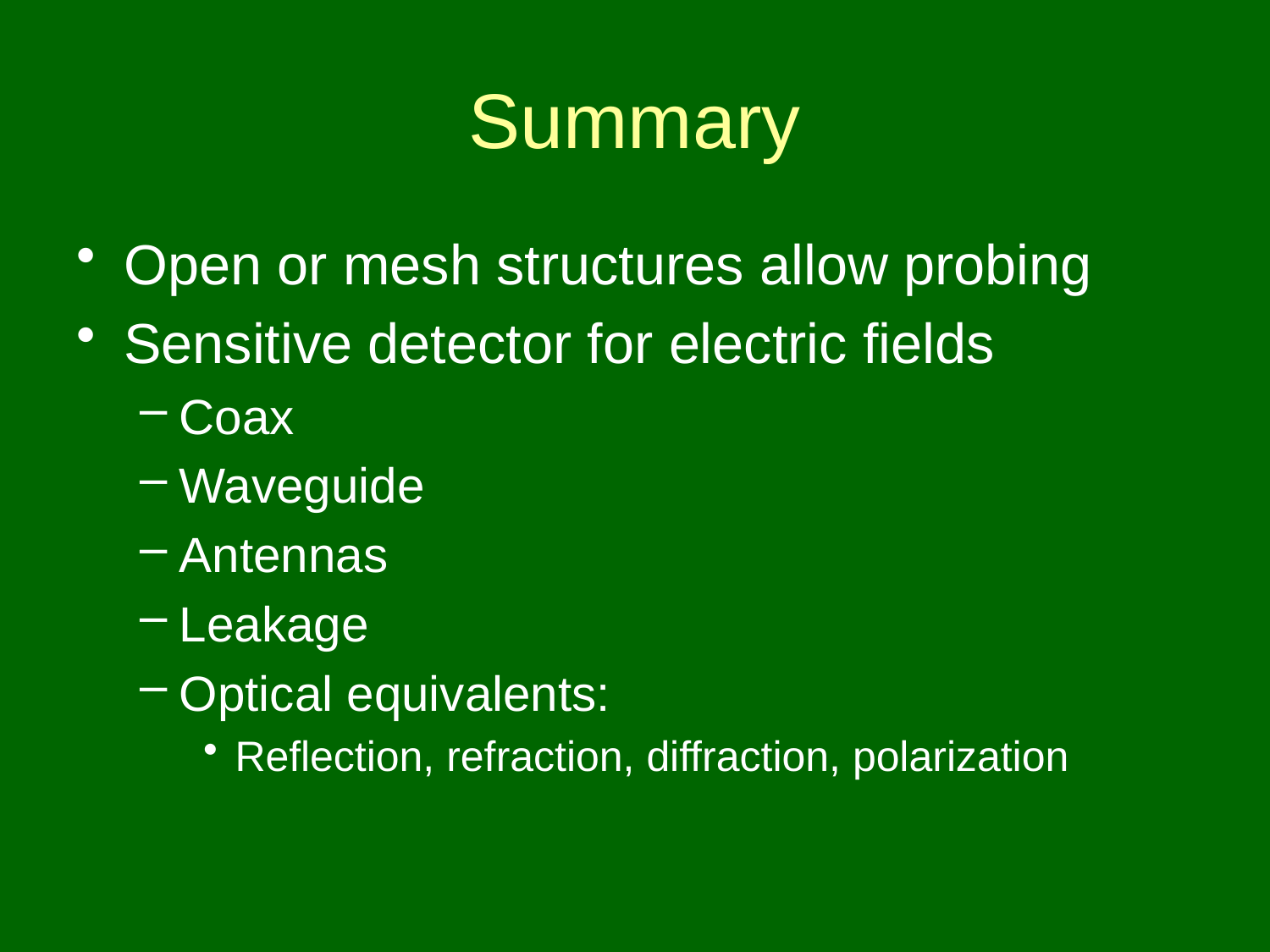

# Summary
Open or mesh structures allow probing
Sensitive detector for electric fields
Coax
Waveguide
Antennas
Leakage
Optical equivalents:
Reflection, refraction, diffraction, polarization